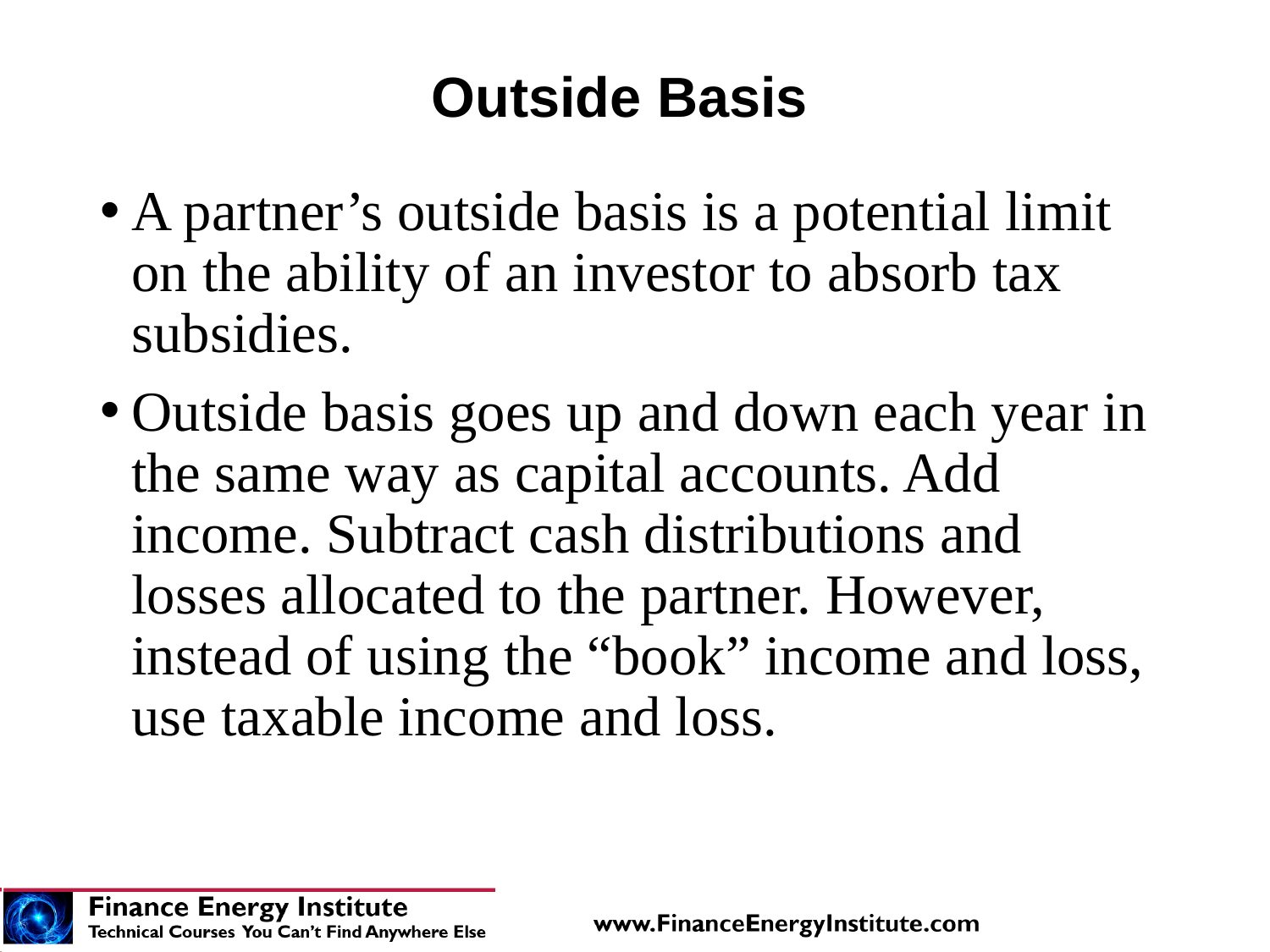

# Outside Basis
A partner’s outside basis is a potential limit on the ability of an investor to absorb tax subsidies.
Outside basis goes up and down each year in the same way as capital accounts. Add income. Subtract cash distributions and losses allocated to the partner. However, instead of using the “book” income and loss, use taxable income and loss.